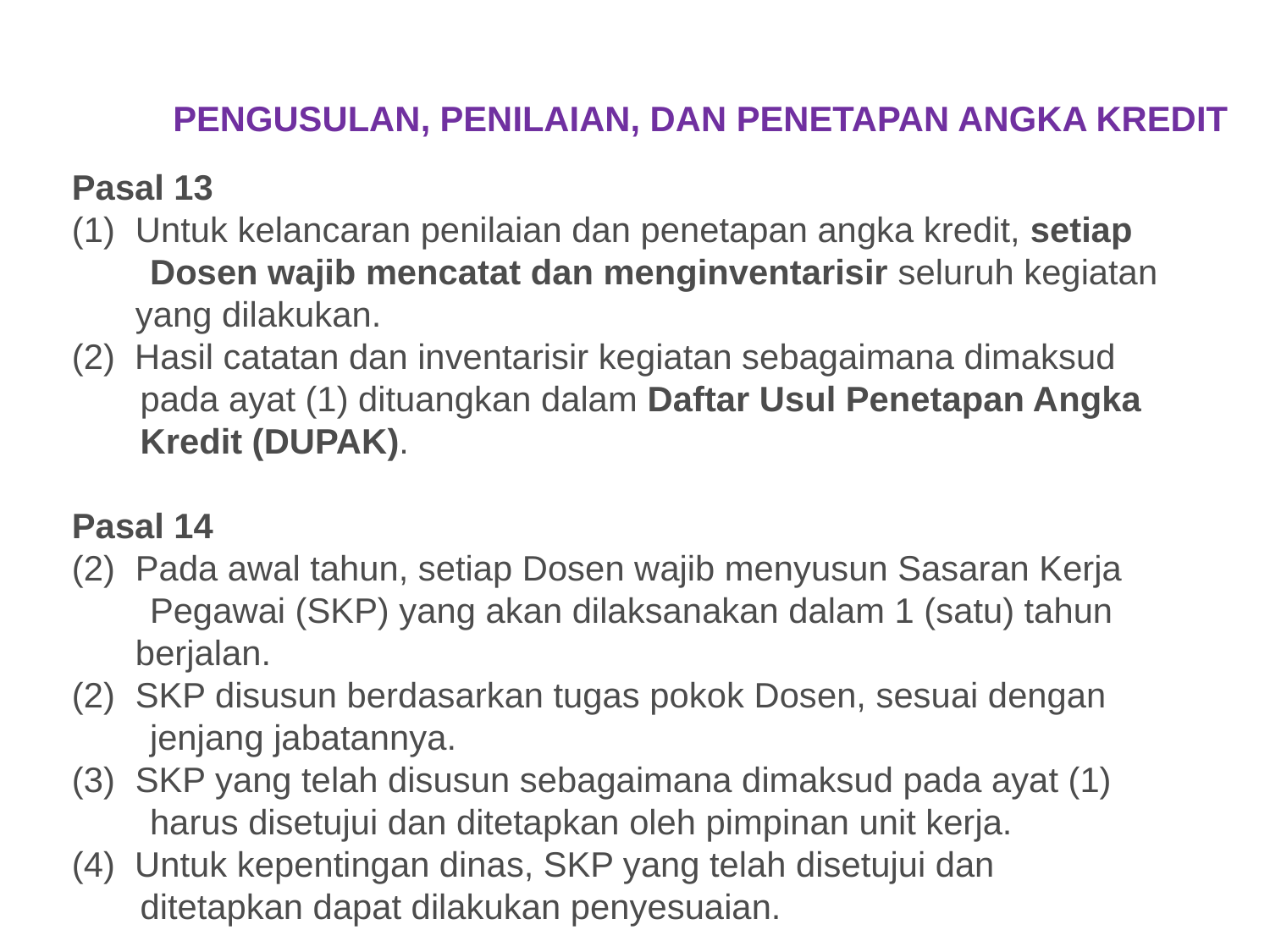

PENGUSULAN, PENILAIAN, DAN PENETAPAN ANGKA KREDIT
Pasal 13
Untuk kelancaran penilaian dan penetapan angka kredit, setiap
        Dosen wajib mencatat dan menginventarisir seluruh kegiatan yang dilakukan.
(2)  Hasil catatan dan inventarisir kegiatan sebagaimana dimaksud
       pada ayat (1) dituangkan dalam Daftar Usul Penetapan Angka
       Kredit (DUPAK).

Pasal 14
Pada awal tahun, setiap Dosen wajib menyusun Sasaran Kerja
        Pegawai (SKP) yang akan dilaksanakan dalam 1 (satu) tahun berjalan.
SKP disusun berdasarkan tugas pokok Dosen, sesuai dengan
        jenjang jabatannya.
SKP yang telah disusun sebagaimana dimaksud pada ayat (1)
        harus disetujui dan ditetapkan oleh pimpinan unit kerja.
(4)  Untuk kepentingan dinas, SKP yang telah disetujui dan
       ditetapkan dapat dilakukan penyesuaian.